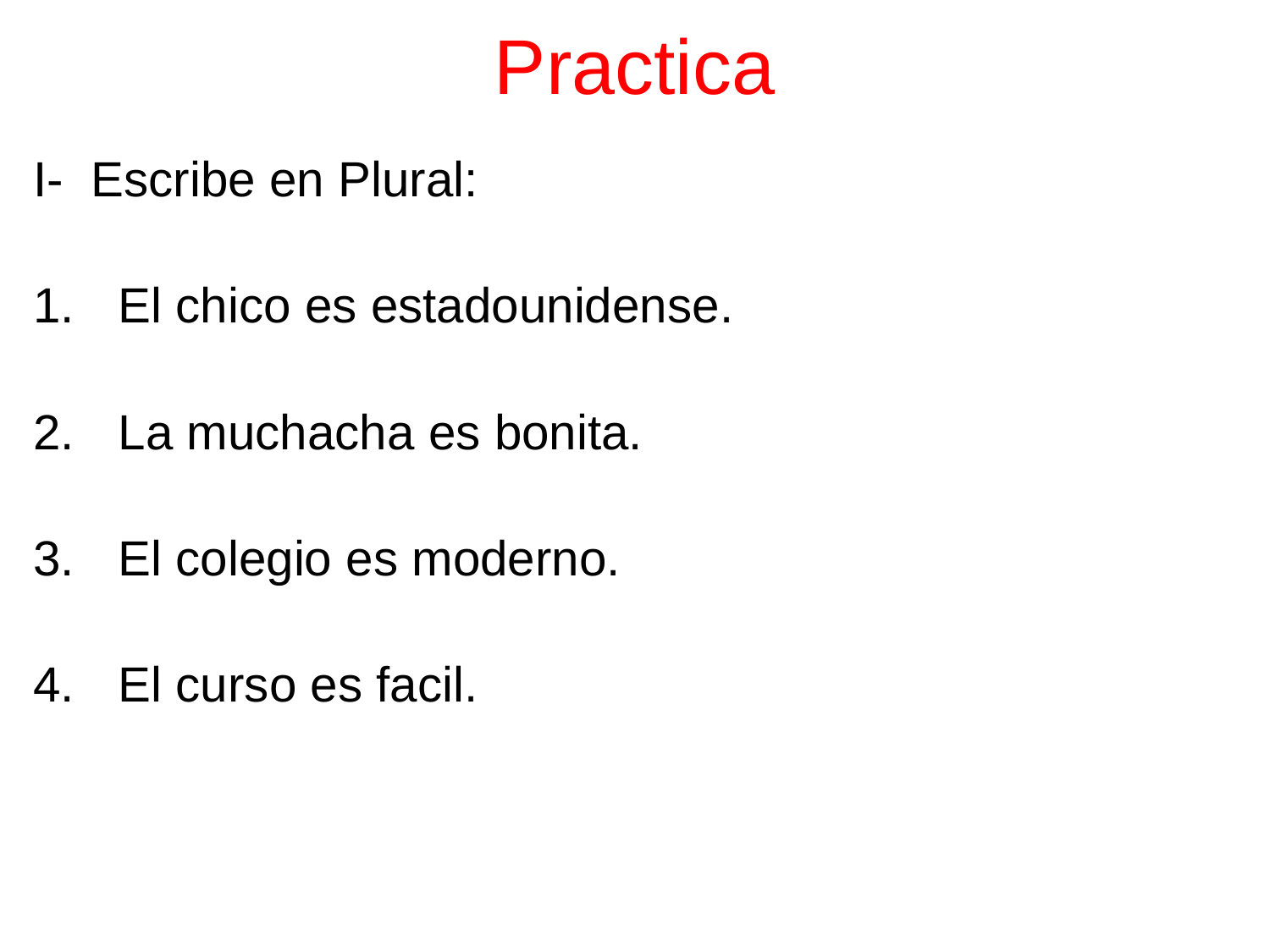

Practica
I-  Escribe en Plural:

El chico es estadounidense.

La muchacha es bonita.

El colegio es moderno.

El curso es facil.